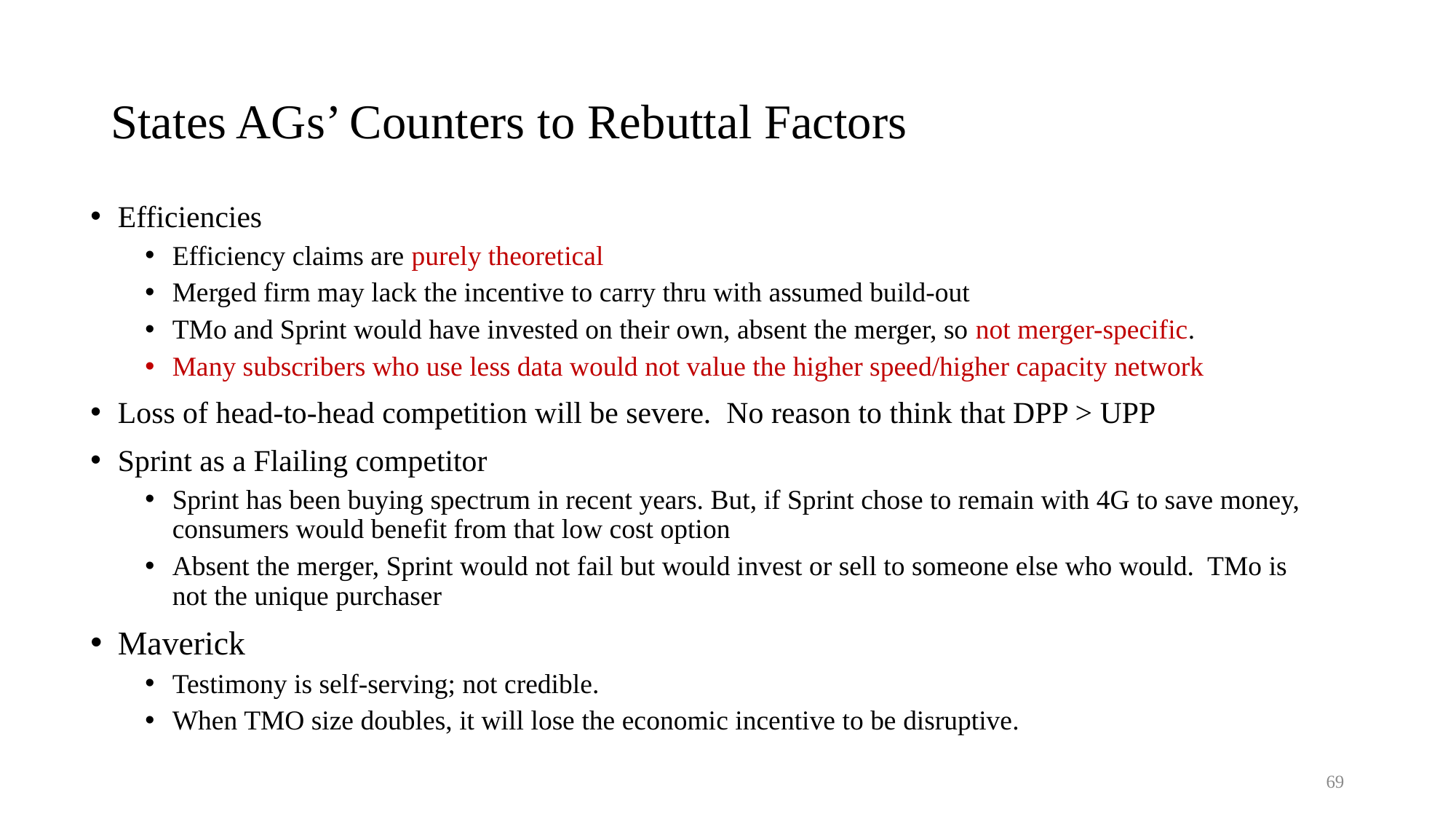

# States AGs’ Counters to Rebuttal Factors
Efficiencies
Efficiency claims are purely theoretical
Merged firm may lack the incentive to carry thru with assumed build-out
TMo and Sprint would have invested on their own, absent the merger, so not merger-specific.
Many subscribers who use less data would not value the higher speed/higher capacity network
Loss of head-to-head competition will be severe.  No reason to think that DPP > UPP
Sprint as a Flailing competitor
Sprint has been buying spectrum in recent years. But, if Sprint chose to remain with 4G to save money, consumers would benefit from that low cost option
Absent the merger, Sprint would not fail but would invest or sell to someone else who would.  TMo is not the unique purchaser
Maverick
Testimony is self-serving; not credible.
When TMO size doubles, it will lose the economic incentive to be disruptive.

69